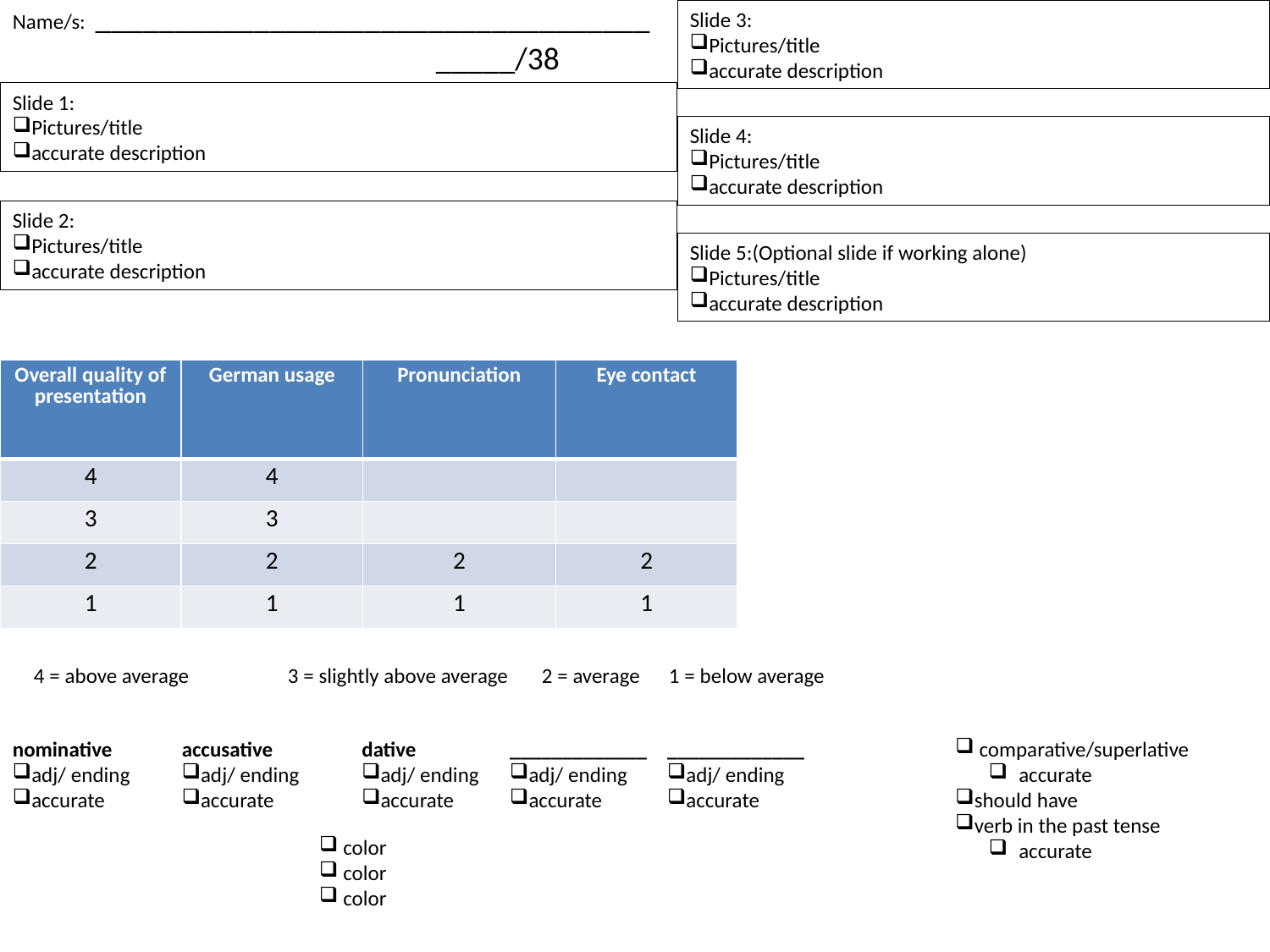

Slide 3:
Pictures/title
accurate description
Name/s:  ___________________________________
_____/38
Slide 1:
Pictures/title
accurate description
Slide 4:
Pictures/title
accurate description
Slide 2:
Pictures/title
accurate description
Slide 5:(Optional slide if working alone)
Pictures/title
accurate description
| Overall quality of presentation | German usage | Pronunciation | Eye contact |
| --- | --- | --- | --- |
| 4 | 4 |  |  |
| 3 | 3 |  |  |
| 2 | 2 | 2 | 2 |
| 1 | 1 | 1 | 1 |
4 = above average  	3 = slightly above average  	2 = average	1 = below average
nominative
adj/ ending
accurate

accusative
adj/ ending
accurate
dative
adj/ ending
accurate
_____________
adj/ ending
accurate
_____________
adj/ ending
accurate
 comparative/superlative
accurate
should have
verb in the past tense
accurate
 color
 color
 color